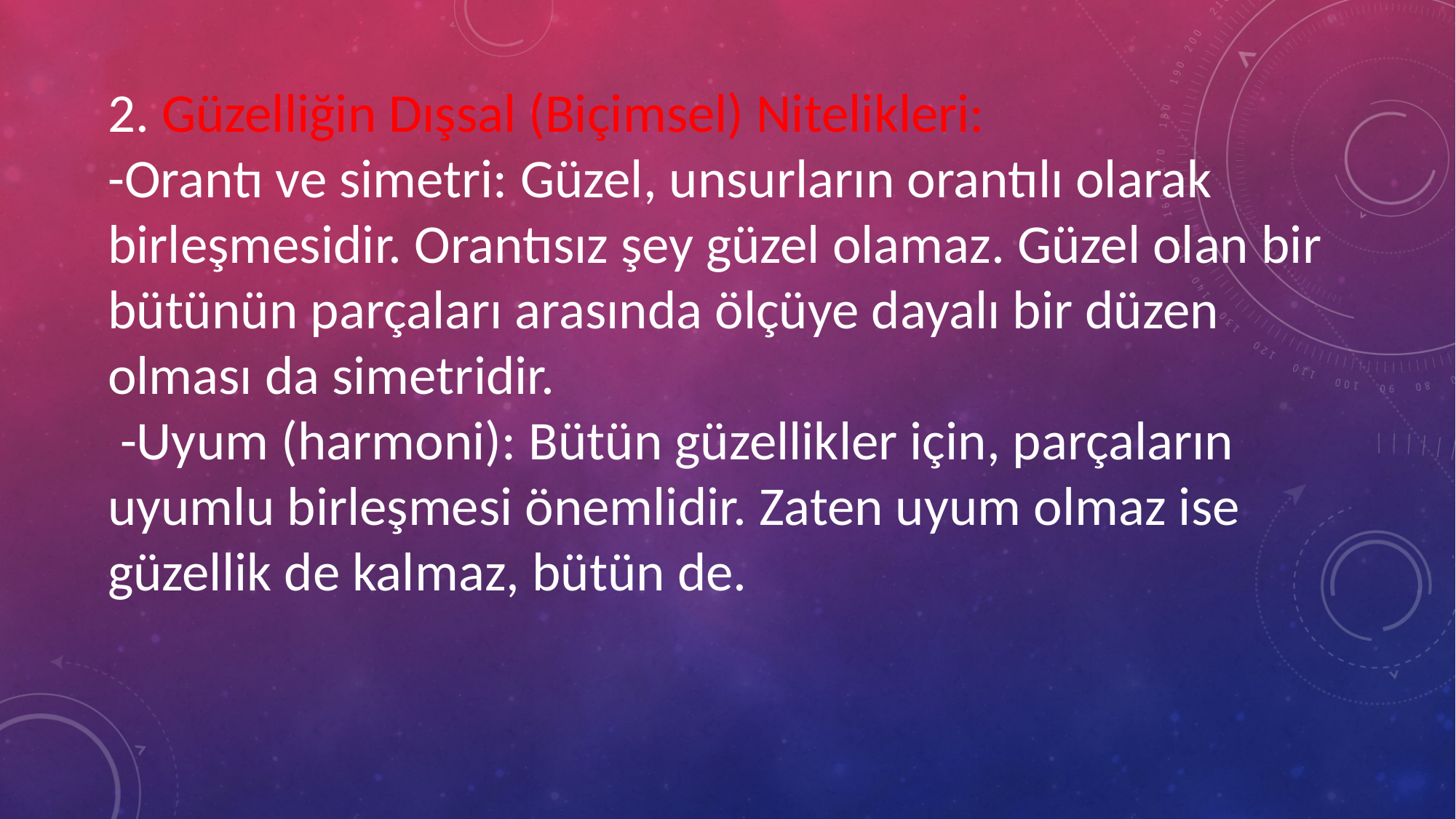

2. Güzelliğin Dışsal (Biçimsel) Nitelikleri:
-Orantı ve simetri: Güzel, unsurların orantılı olarak birleşmesidir. Orantısız şey güzel olamaz. Güzel olan bir bütünün parçaları arasında ölçüye dayalı bir düzen olması da simetridir.
 -Uyum (harmoni): Bütün güzellikler için, parçaların uyumlu birleşmesi önemlidir. Zaten uyum olmaz ise güzellik de kalmaz, bütün de.